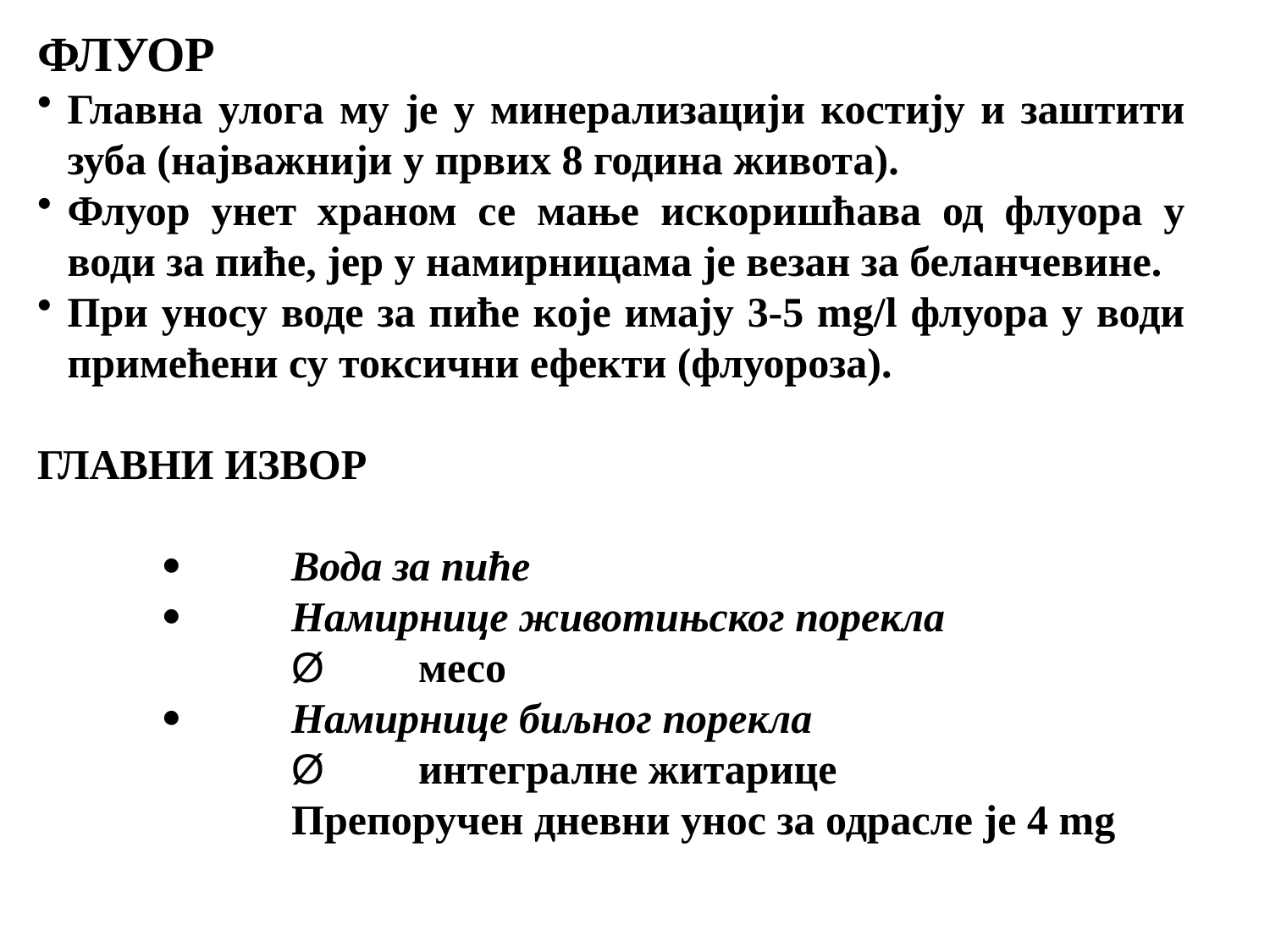

ФЛУОР
Главна улога му је у минерализацији костију и заштити зуба (најважнији у првих 8 година живота).
Флуор унет храном се мање искоришћава од флуора у води за пиће, јер у намирницама је везан за беланчевине.
При уносу воде за пиће које имају 3-5 mg/l флуора у води примећени су токсични ефекти (флуороза).

ГЛАВНИ ИЗВОР

•	Вода за пиће
•	Намирнице животињског порекла
Ø	месо
•	Намирнице биљног порекла
Ø	интегралне житарице
Препоручен дневни унос за одрасле је 4 mg